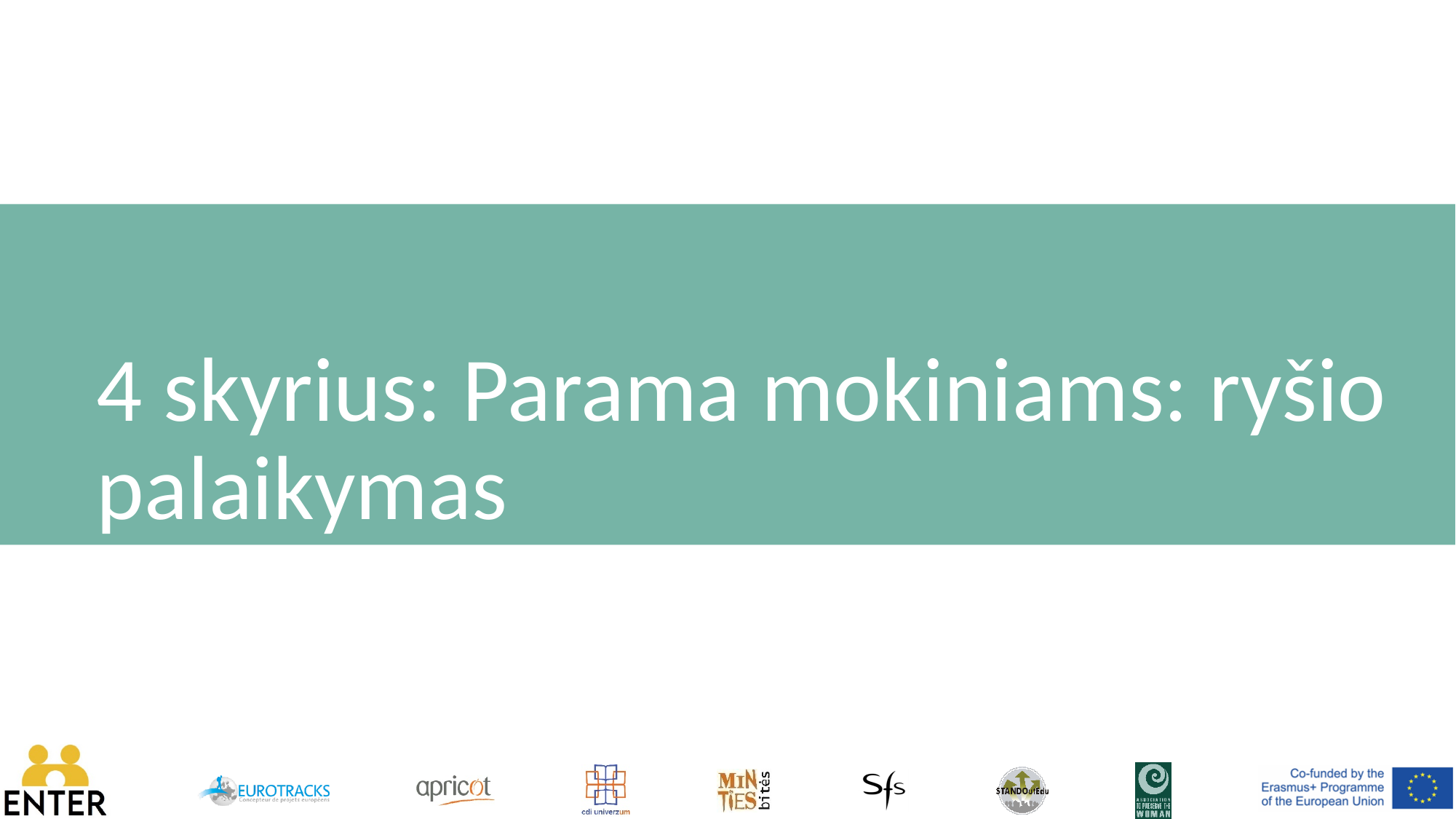

# 4 skyrius: Parama mokiniams: ryšio palaikymas